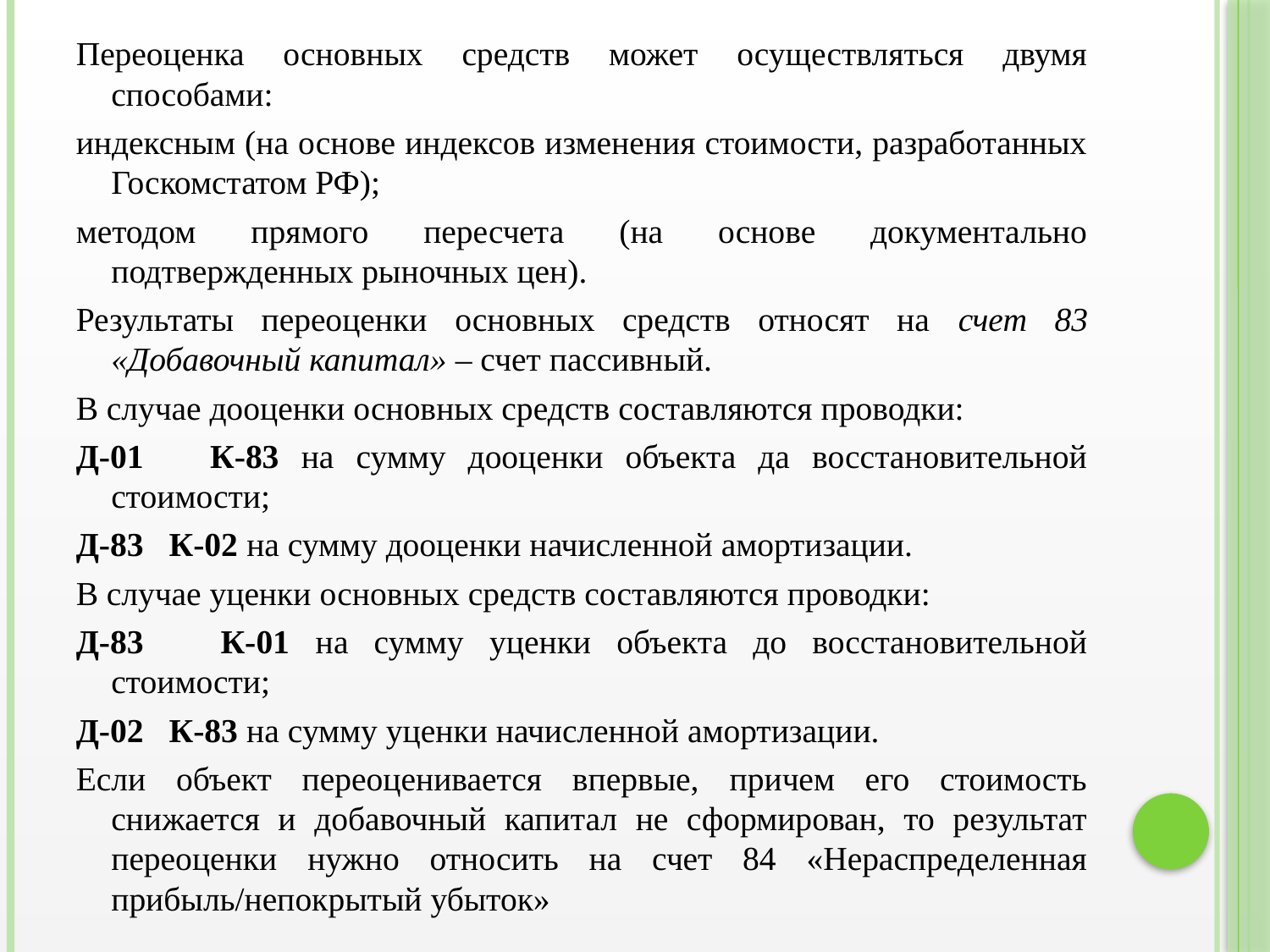

Переоценка основных средств может осуществляться двумя способами:
индексным (на основе индексов изменения стоимости, разработанных Госкомстатом РФ);
методом прямого пересчета (на основе документально подтвержденных рыночных цен).
Результаты переоценки основных средств относят на счет 83 «Добавочный капитал» – счет пассивный.
В случае дооценки основных средств составляются проводки:
Д-01   К-83 на сумму дооценки объекта да восстановительной стоимости;
Д-83   К-02 на сумму дооценки начисленной амортизации.
В случае уценки основных средств составляются проводки:
Д-83   К-01 на сумму уценки объекта до восстановительной стоимости;
Д-02   К-83 на сумму уценки начисленной амортизации.
Если объект переоценивается впервые, причем его стоимость снижается и добавочный капитал не сформирован, то результат переоценки нужно относить на счет 84 «Нераспределенная прибыль/непокрытый убыток»